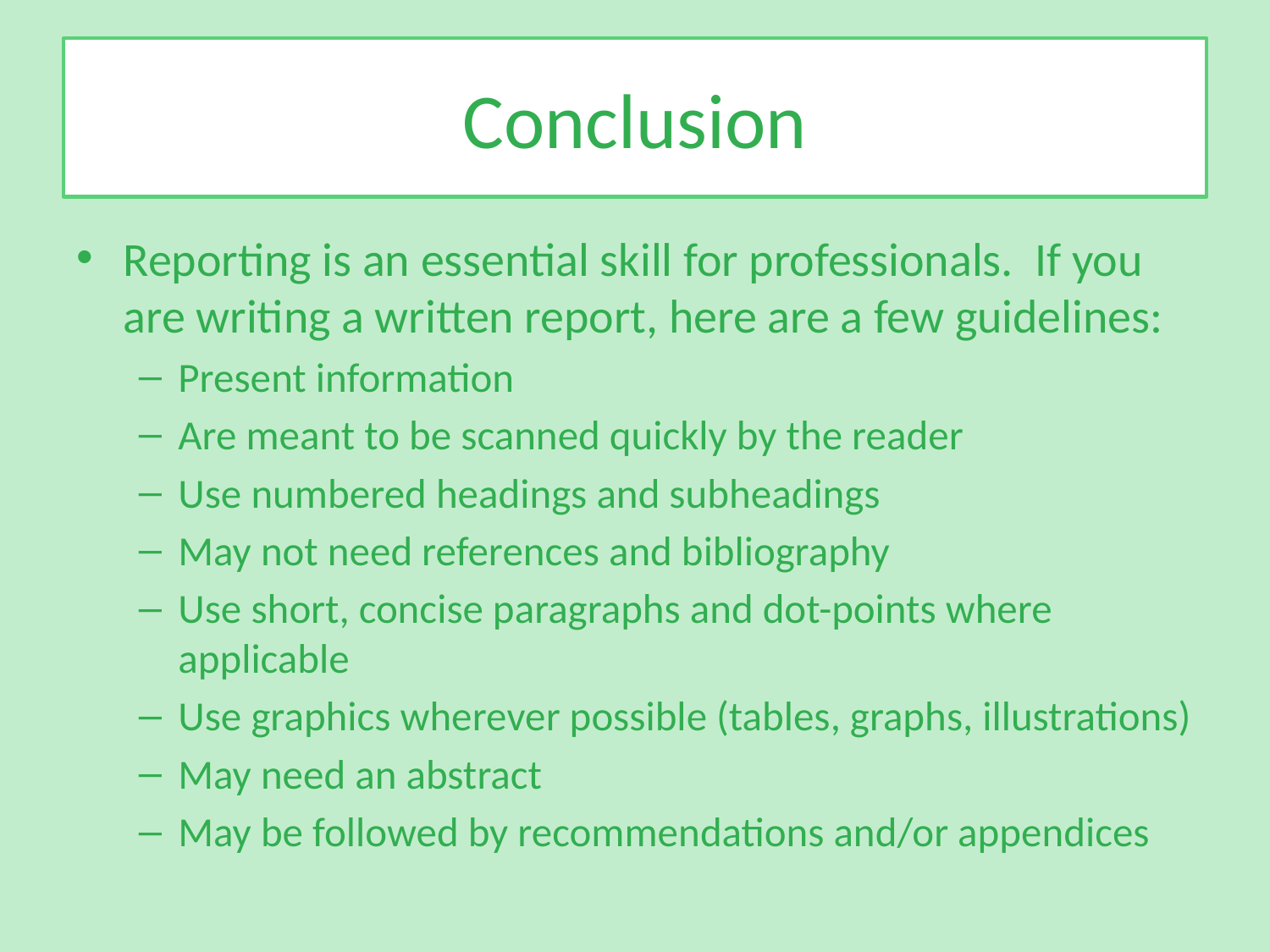

# Conclusion
Reporting is an essential skill for professionals.  If you are writing a written report, here are a few guidelines:
Present information
Are meant to be scanned quickly by the reader
Use numbered headings and subheadings
May not need references and bibliography
Use short, concise paragraphs and dot-points where applicable
Use graphics wherever possible (tables, graphs, illustrations)
May need an abstract
May be followed by recommendations and/or appendices